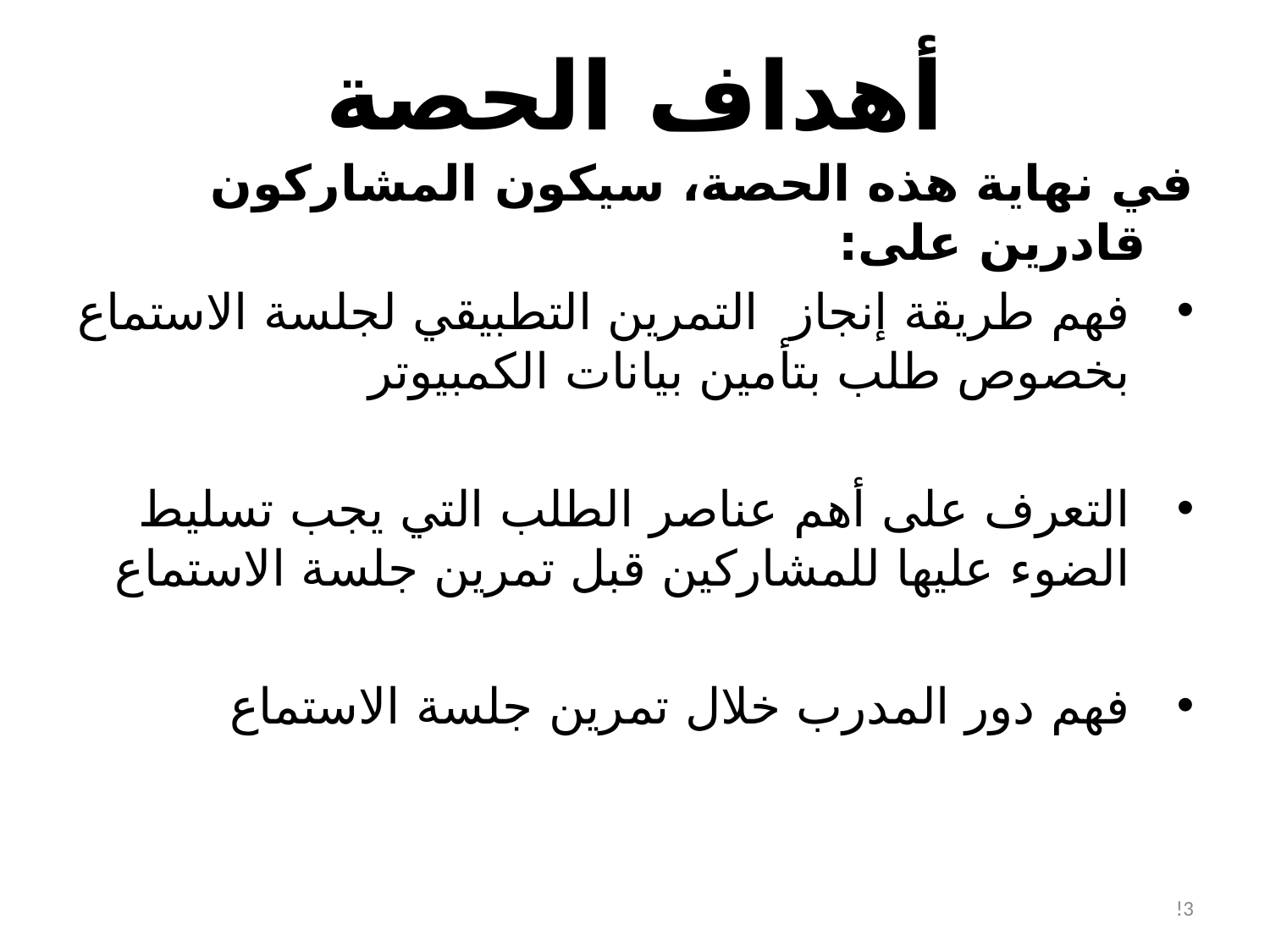

أهداف الحصة
في نهاية هذه الحصة، سيكون المشاركون قادرين على:
فهم طريقة إنجاز  التمرين التطبيقي لجلسة الاستماع بخصوص طلب بتأمين بيانات الكمبيوتر

التعرف على أهم عناصر الطلب التي يجب تسليط الضوء عليها للمشاركين قبل تمرين جلسة الاستماع

فهم دور المدرب خلال تمرين جلسة الاستماع

!3